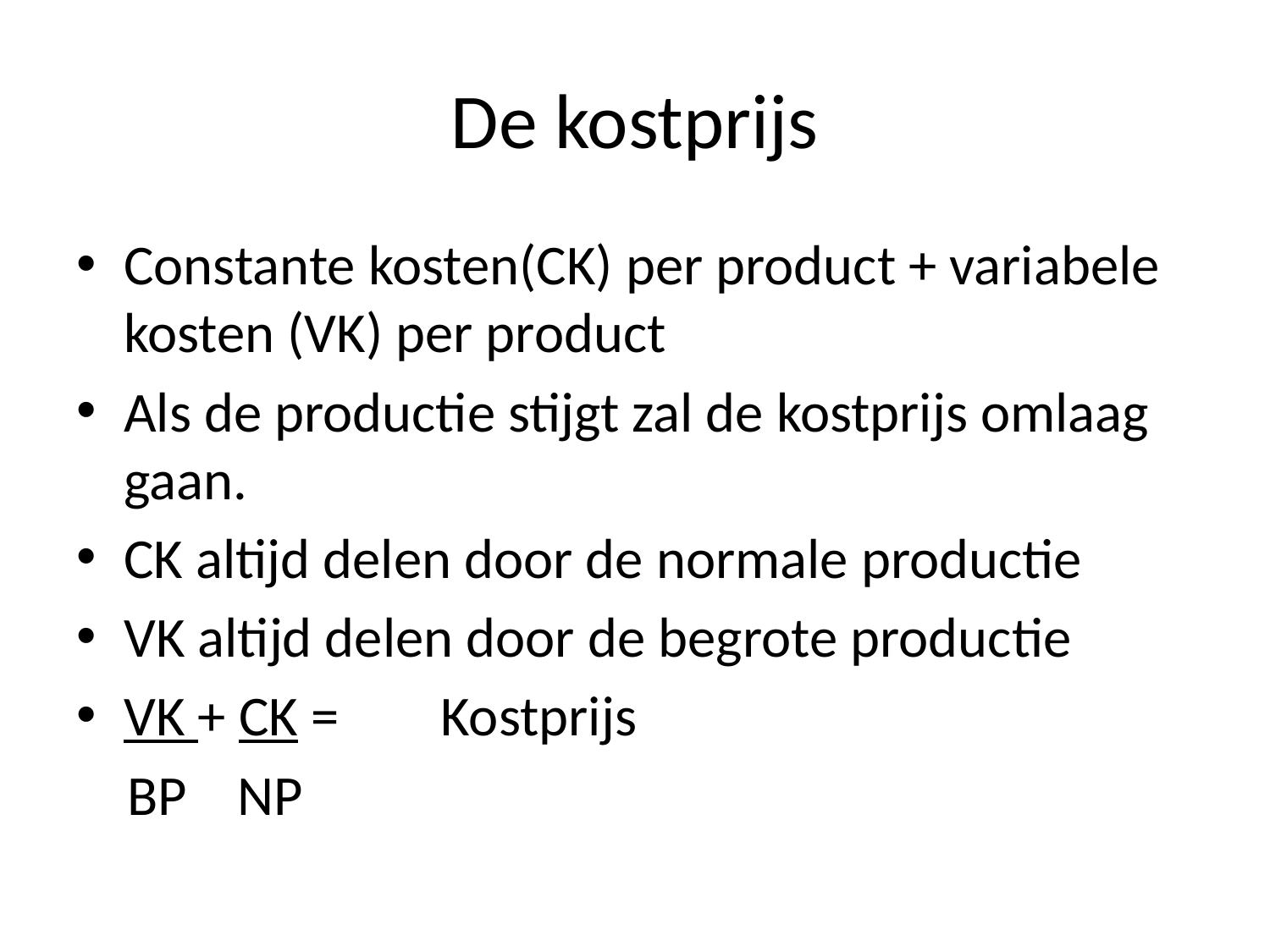

# De kostprijs
Constante kosten(CK) per product + variabele kosten (VK) per product
Als de productie stijgt zal de kostprijs omlaag gaan.
CK altijd delen door de normale productie
VK altijd delen door de begrote productie
VK + CK =        Kostprijs
    BP    NP